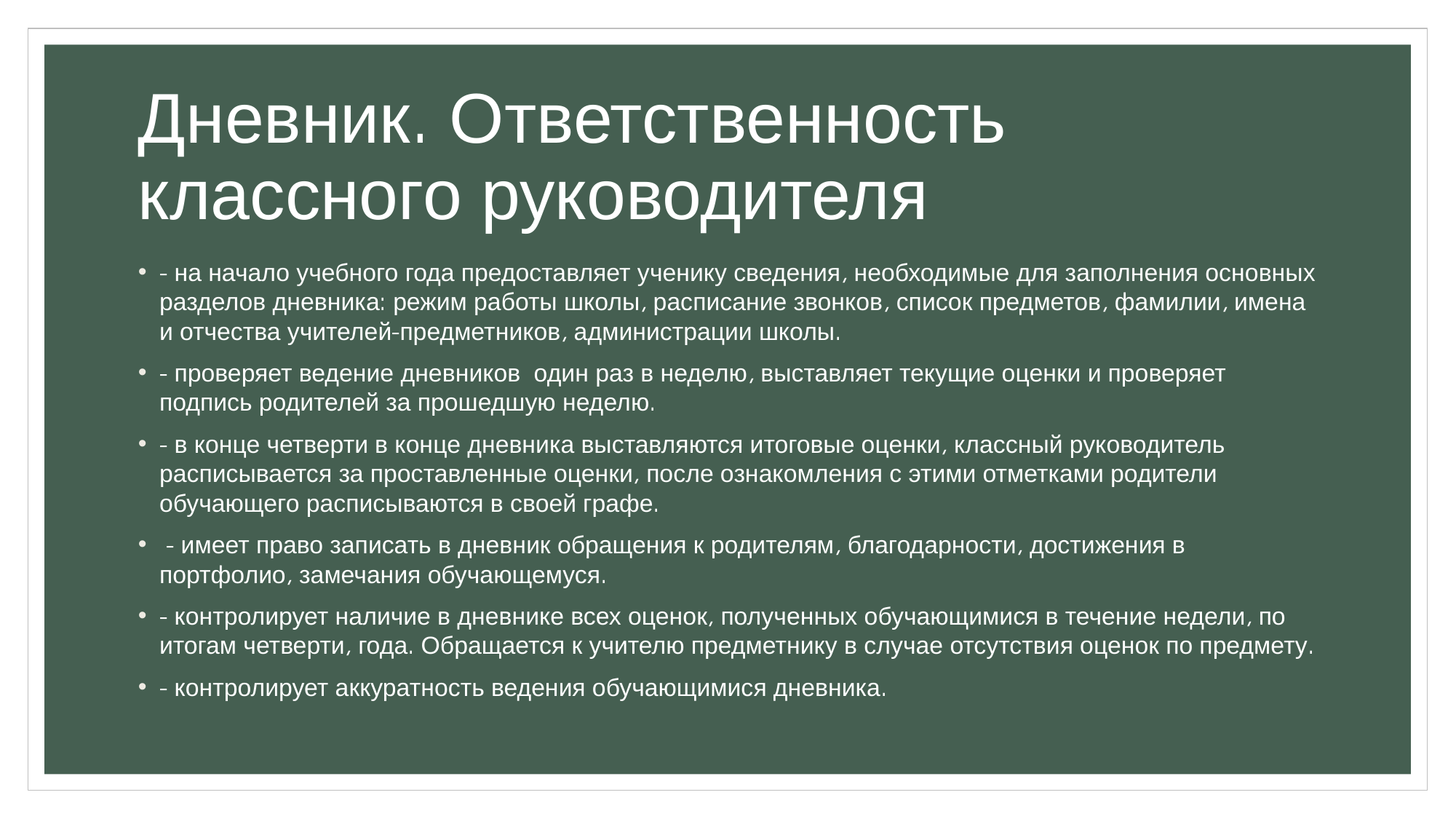

# Дневник. Ответственность классного руководителя
- на начало учебного года предоставляет ученику сведения, необходимые для заполнения основных разделов дневника: режим работы школы, расписание звонков, список предметов, фамилии, имена и отчества учителей-предметников, администрации школы.
- проверяет ведение дневников  один раз в неделю, выставляет текущие оценки и проверяет подпись родителей за прошедшую неделю.
- в конце четверти в конце дневника выставляются итоговые оценки, классный руководитель расписывается за проставленные оценки, после ознакомления с этими отметками родители обучающего расписываются в своей графе.
 - имеет право записать в дневник обращения к родителям, благодарности, достижения в портфолио, замечания обучающемуся.
- контролирует наличие в дневнике всех оценок, полученных обучающимися в течение недели, по итогам четверти, года. Обращается к учителю предметнику в случае отсутствия оценок по предмету.
- контролирует аккуратность ведения обучающимися дневника.